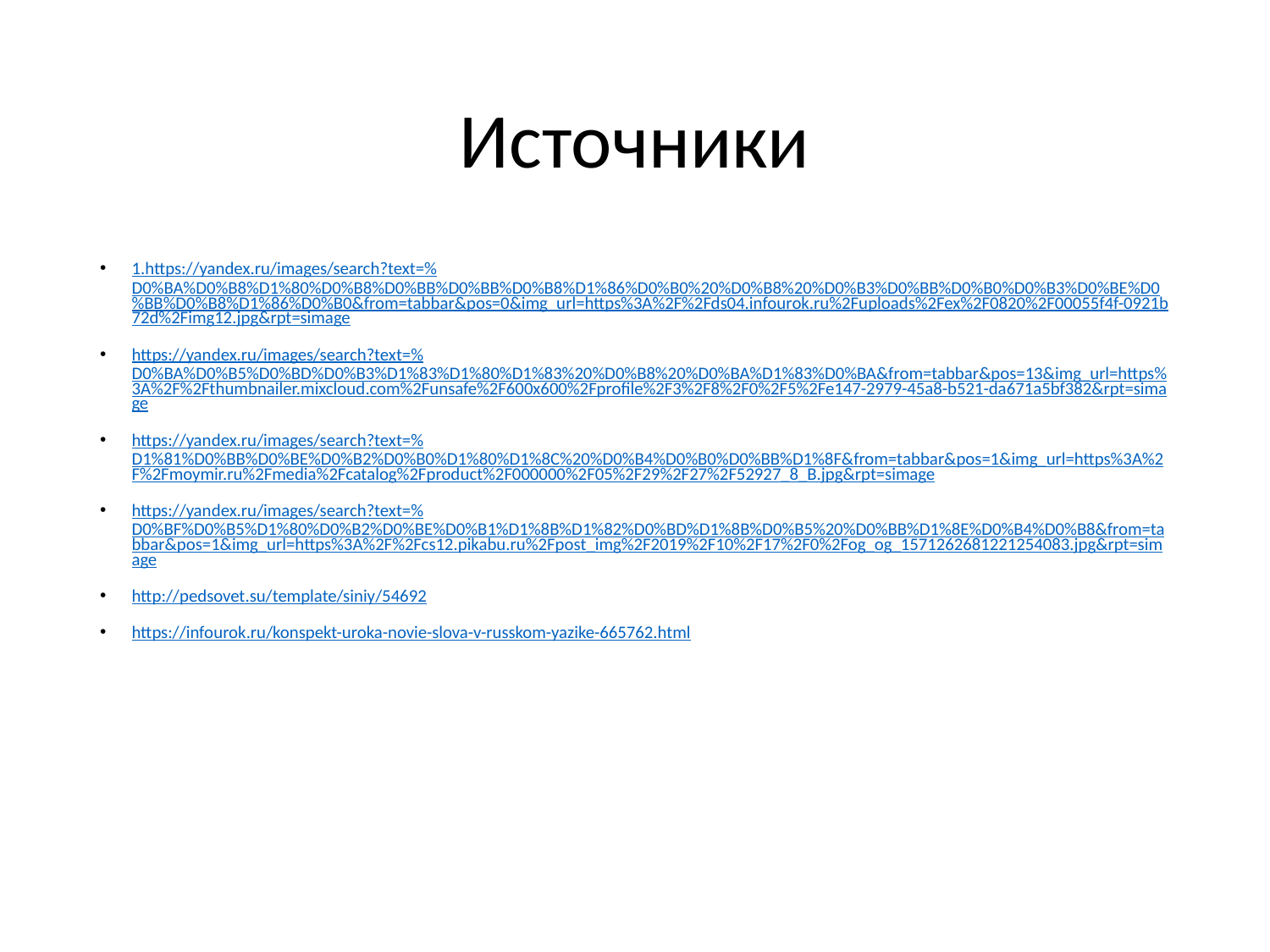

# Источники
1.https://yandex.ru/images/search?text=%D0%BA%D0%B8%D1%80%D0%B8%D0%BB%D0%BB%D0%B8%D1%86%D0%B0%20%D0%B8%20%D0%B3%D0%BB%D0%B0%D0%B3%D0%BE%D0%BB%D0%B8%D1%86%D0%B0&from=tabbar&pos=0&img_url=https%3A%2F%2Fds04.infourok.ru%2Fuploads%2Fex%2F0820%2F00055f4f-0921b72d%2Fimg12.jpg&rpt=simage
https://yandex.ru/images/search?text=%D0%BA%D0%B5%D0%BD%D0%B3%D1%83%D1%80%D1%83%20%D0%B8%20%D0%BA%D1%83%D0%BA&from=tabbar&pos=13&img_url=https%3A%2F%2Fthumbnailer.mixcloud.com%2Funsafe%2F600x600%2Fprofile%2F3%2F8%2F0%2F5%2Fe147-2979-45a8-b521-da671a5bf382&rpt=simage
https://yandex.ru/images/search?text=%D1%81%D0%BB%D0%BE%D0%B2%D0%B0%D1%80%D1%8C%20%D0%B4%D0%B0%D0%BB%D1%8F&from=tabbar&pos=1&img_url=https%3A%2F%2Fmoymir.ru%2Fmedia%2Fcatalog%2Fproduct%2F000000%2F05%2F29%2F27%2F52927_8_B.jpg&rpt=simage
https://yandex.ru/images/search?text=%D0%BF%D0%B5%D1%80%D0%B2%D0%BE%D0%B1%D1%8B%D1%82%D0%BD%D1%8B%D0%B5%20%D0%BB%D1%8E%D0%B4%D0%B8&from=tabbar&pos=1&img_url=https%3A%2F%2Fcs12.pikabu.ru%2Fpost_img%2F2019%2F10%2F17%2F0%2Fog_og_1571262681221254083.jpg&rpt=simage
http://pedsovet.su/template/siniy/54692
https://infourok.ru/konspekt-uroka-novie-slova-v-russkom-yazike-665762.html